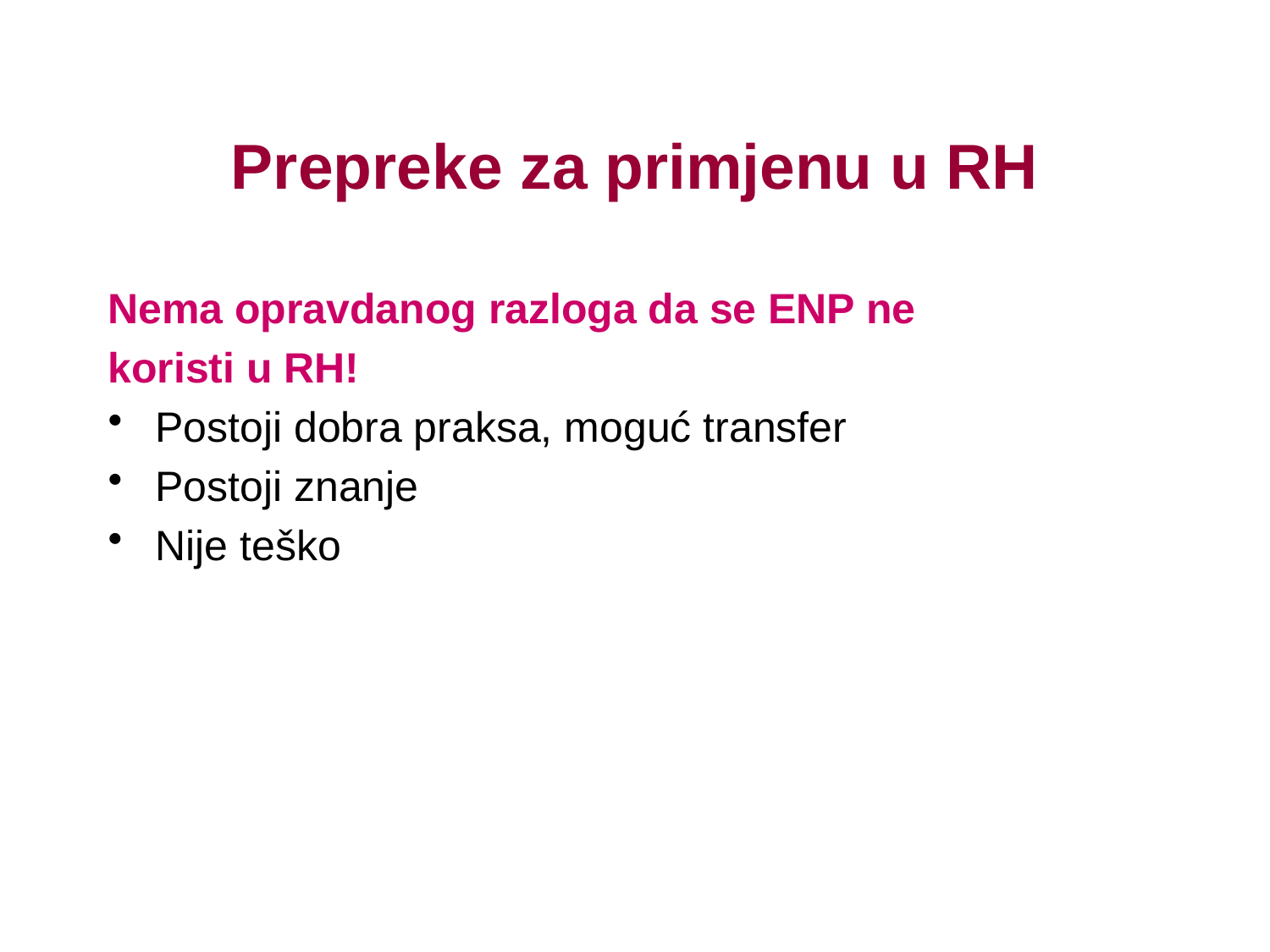

# Prepreke za primjenu u RH
Nema opravdanog razloga da se ENP ne
koristi u RH!
Postoji dobra praksa, moguć transfer
Postoji znanje
Nije teško
35